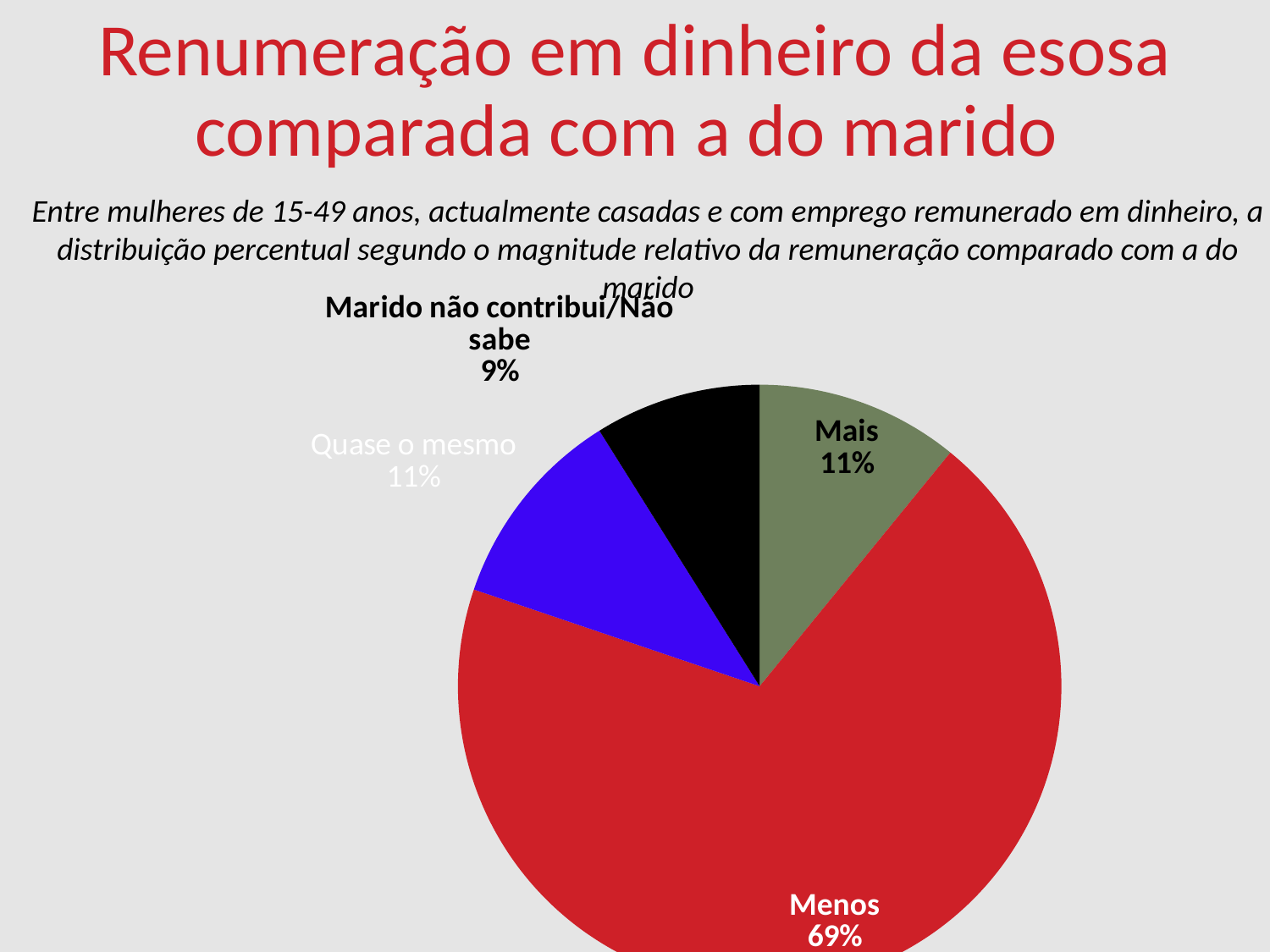

Renumeração em dinheiro da esosa comparada com a do marido
Entre mulheres de 15-49 anos, actualmente casadas e com emprego remunerado em dinheiro, a distribuição percentual segundo o magnitude relativo da remuneração comparado com a do marido

### Chart

| Category | Sales |
|---|---|
| Mais | 11.0 |
| Menos | 70.0 |
| Quase o mesmo | 11.0 |
| Marido não contribui/Não sabe | 9.0 |